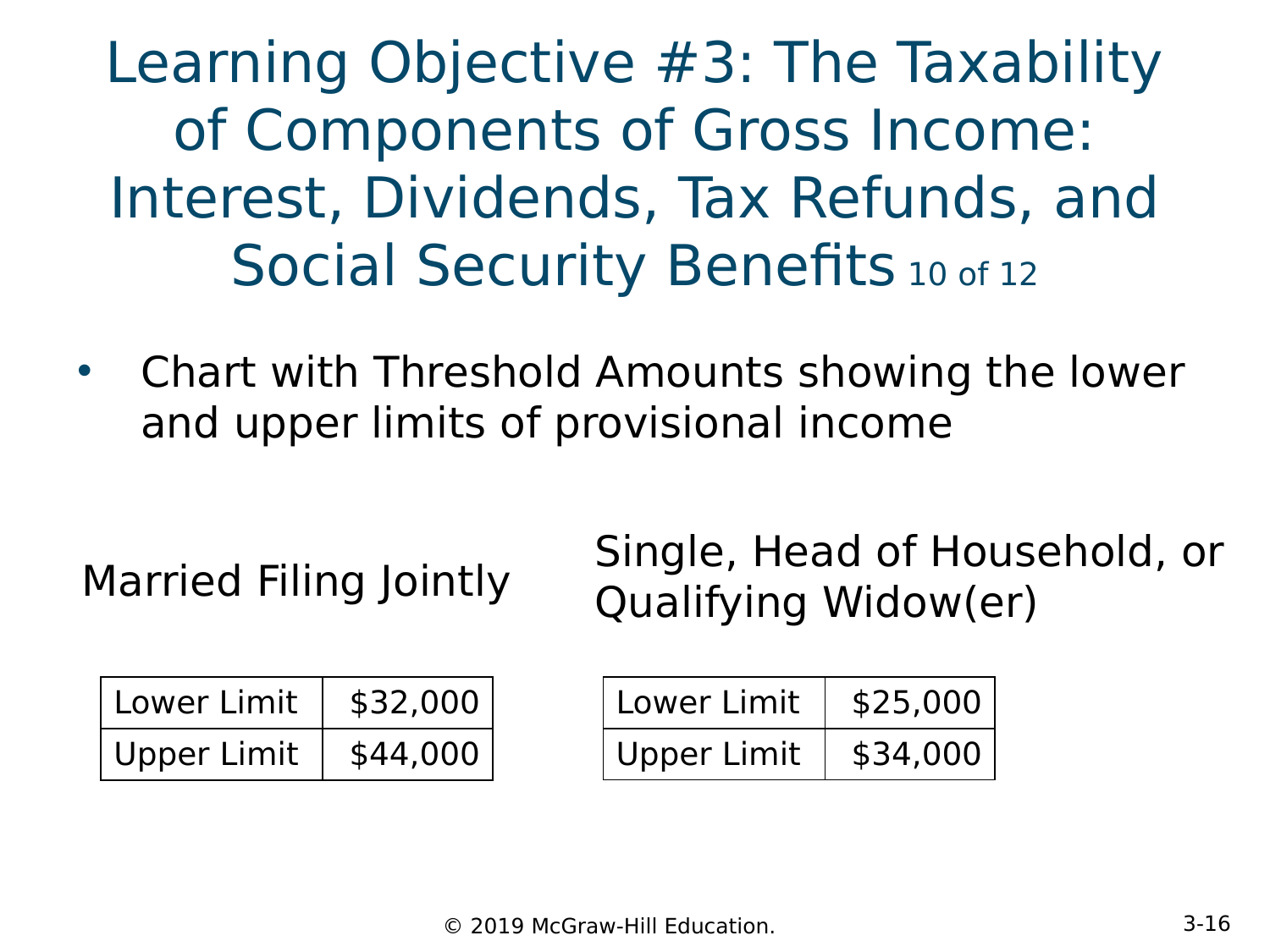

# Learning Objective #3: The Taxability of Components of Gross Income: Interest, Dividends, Tax Refunds, and Social Security Benefits 10 of 12
Chart with Threshold Amounts showing the lower and upper limits of provisional income
Single, Head of Household, or Qualifying Widow(er)
Married Filing Jointly
| Lower Limit | $32,000 |
| --- | --- |
| Upper Limit | $44,000 |
| Lower Limit | $25,000 |
| --- | --- |
| Upper Limit | $34,000 |